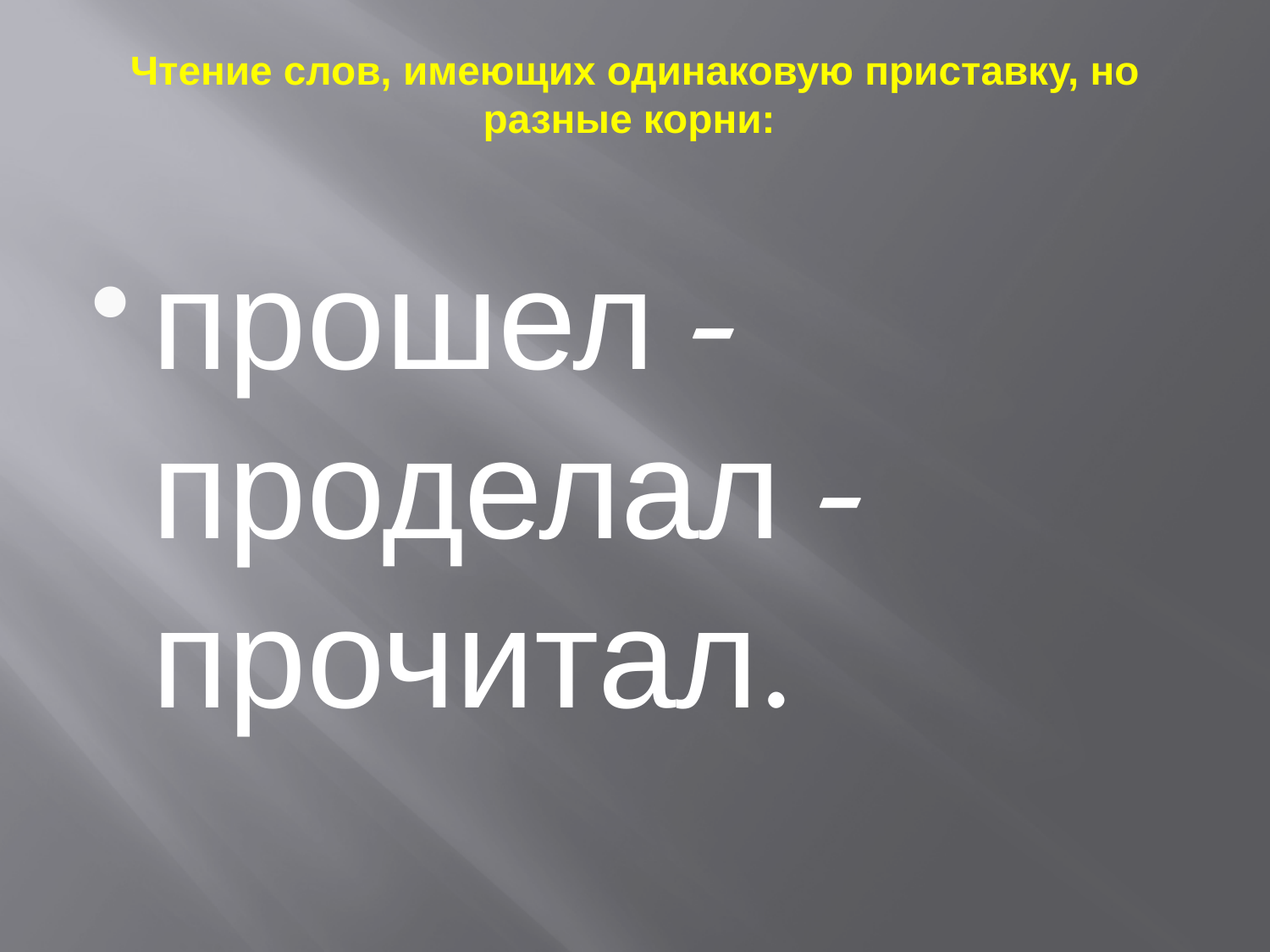

# Чтение слов, имеющих одинаковую приставку, но разные корни:
прошел - проделал - прочитал.